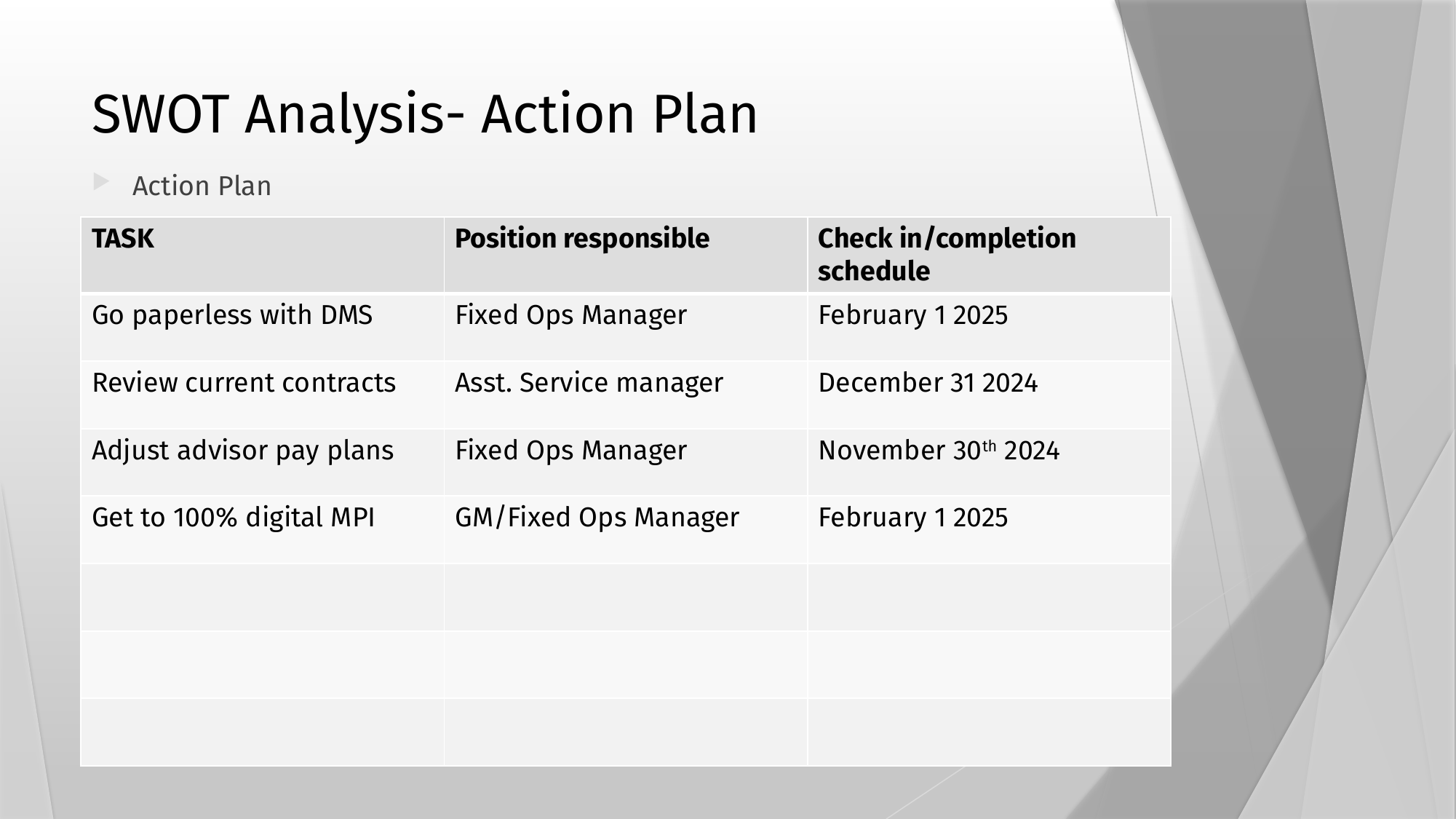

# SWOT Analysis- Action Plan
Action Plan

| TASK | Position responsible | Check in/completion schedule |
| --- | --- | --- |
| Go paperless with DMS | Fixed Ops Manager | February 1 2025 |
| Review current contracts | Asst. Service manager | December 31 2024 |
| Adjust advisor pay plans | Fixed Ops Manager | November 30th 2024 |
| Get to 100% digital MPI | GM/Fixed Ops Manager | February 1 2025 |
|  |  |  |
|  |  |  |
|  |  |  |